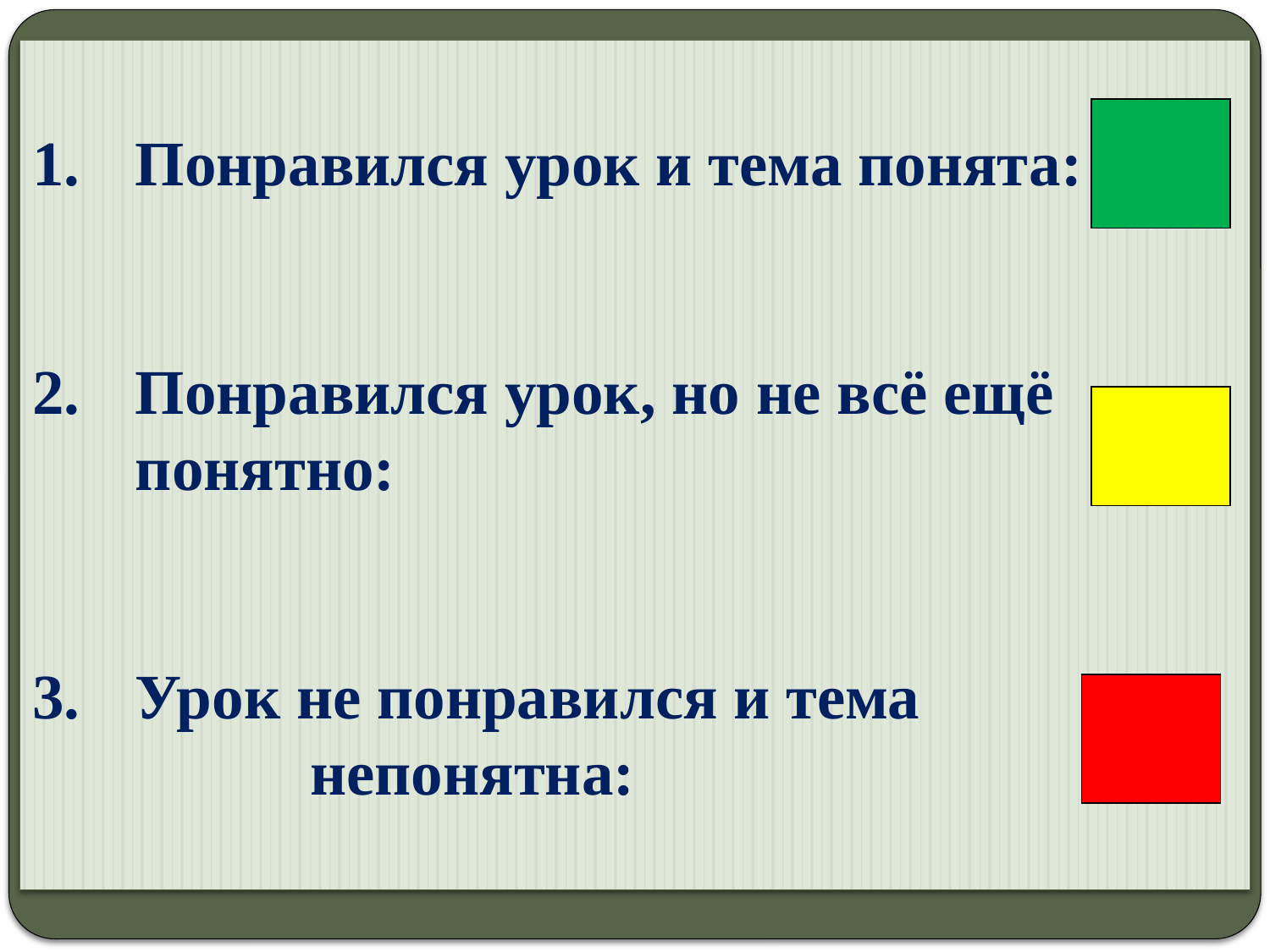

Понравился урок и тема понята:

Понравился урок, но не всё ещё понятно:

Урок не понравился и тема                               непонятна: